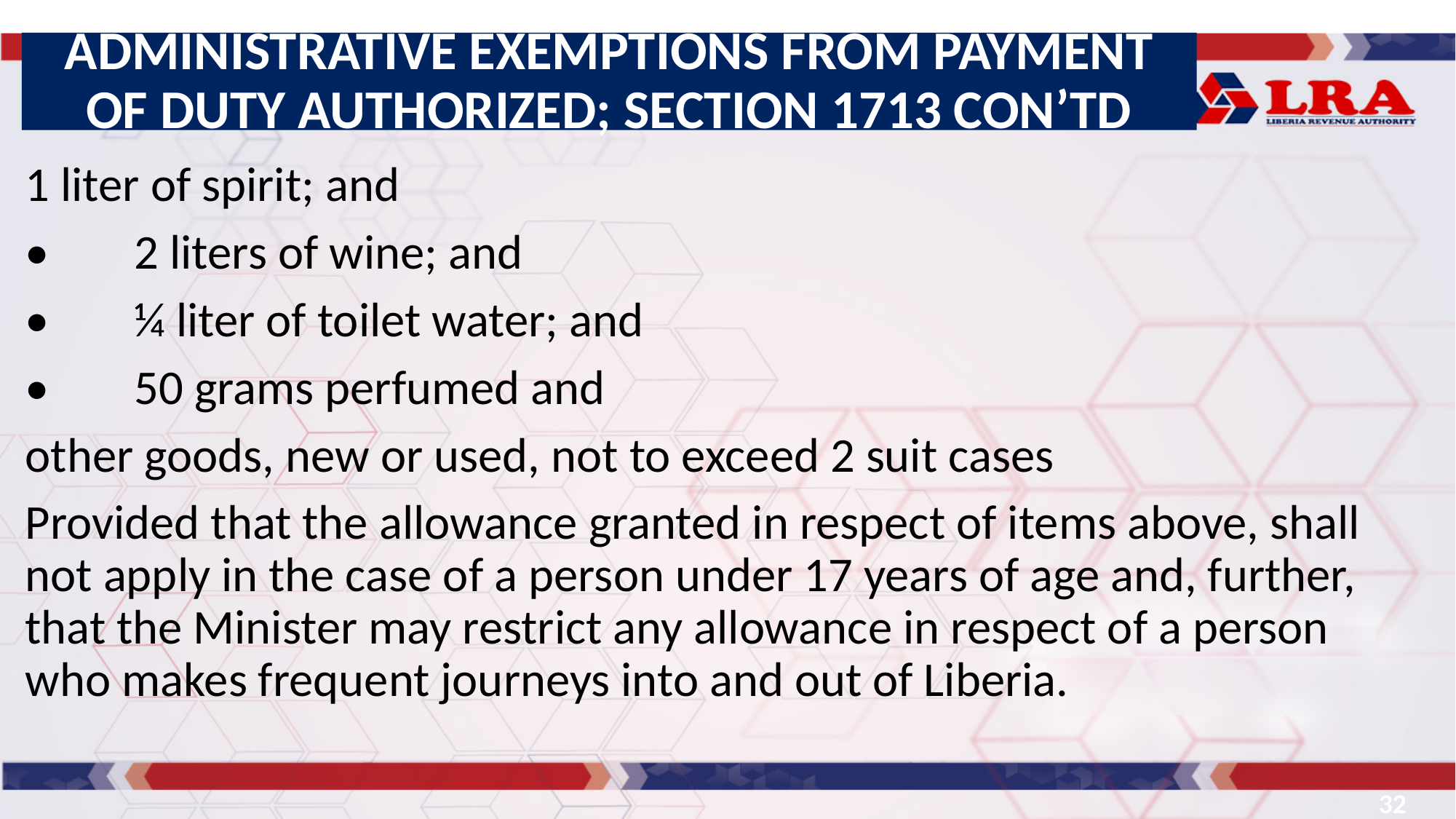

ADMINISTRATIVE EXEMPTIONS FROM PAYMENT OF DUTY AUTHORIZED; SECTION 1713 CON’TD

1 liter of spirit; and
•	2 liters of wine; and
•	¼ liter of toilet water; and
•	50 grams perfumed and
other goods, new or used, not to exceed 2 suit cases
Provided that the allowance granted in respect of items above, shall not apply in the case of a person under 17 years of age and, further, that the Minister may restrict any allowance in respect of a person who makes frequent journeys into and out of Liberia.

32